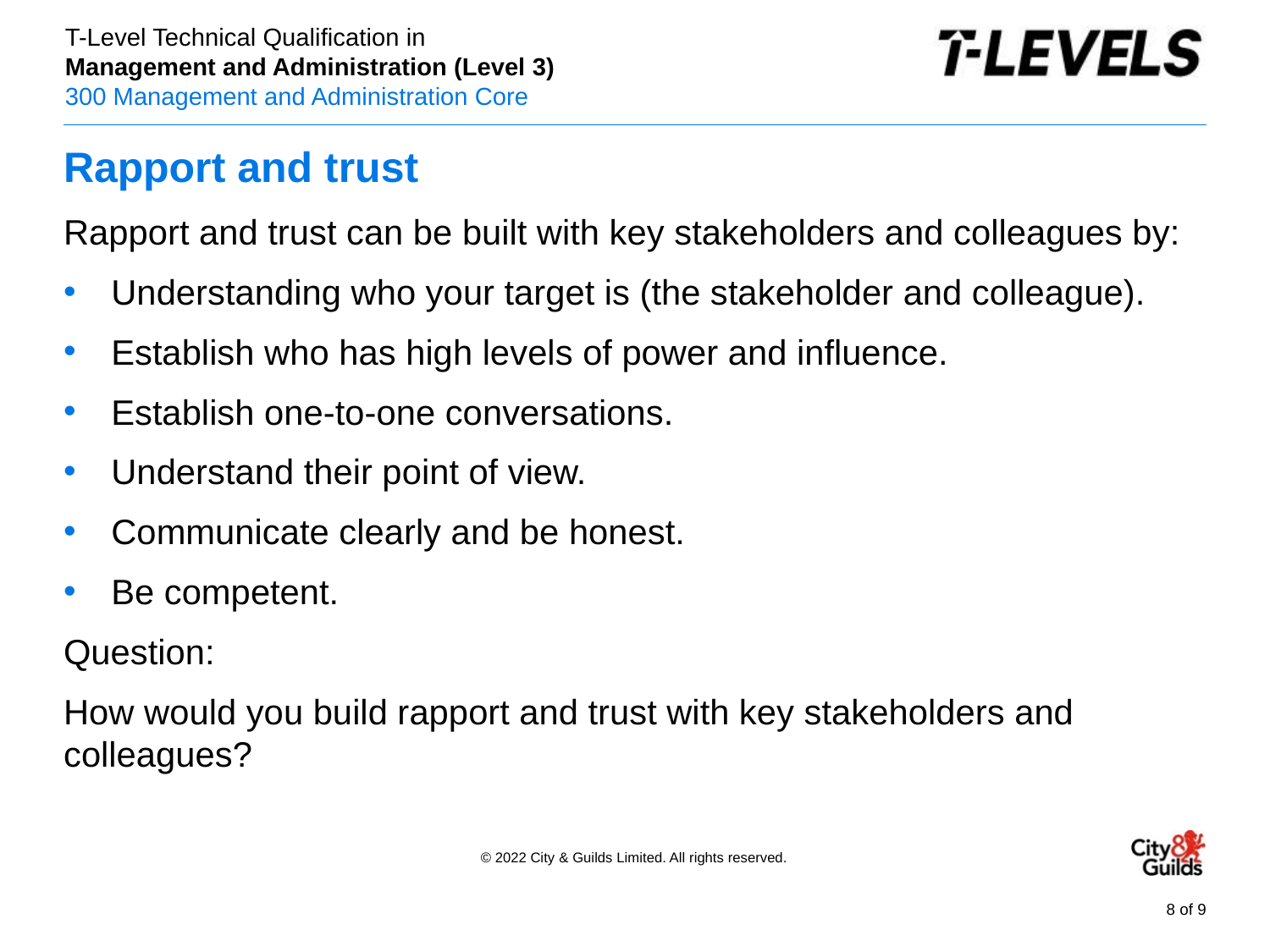

# Rapport and trust
Rapport and trust can be built with key stakeholders and colleagues by:
Understanding who your target is (the stakeholder and colleague).
Establish who has high levels of power and influence.
Establish one-to-one conversations.
Understand their point of view.
Communicate clearly and be honest.
Be competent.
Question:
How would you build rapport and trust with key stakeholders and colleagues?